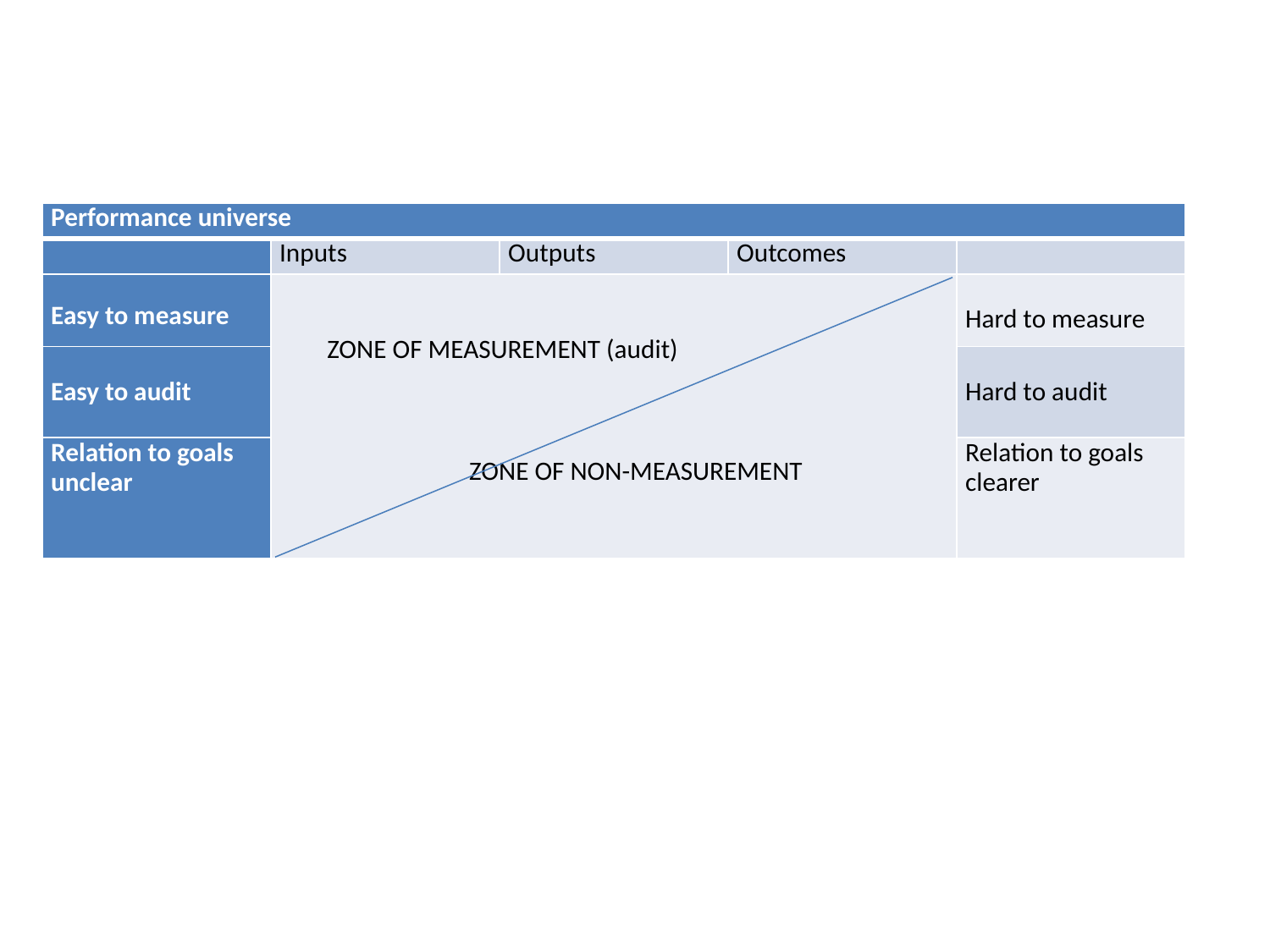

| Performance universe |  |  |  |  |
| --- | --- | --- | --- | --- |
|  | Inputs | Outputs | Outcomes |  |
| Easy to measure | ZONE OF MEASUREMENT (audit)     ZONE OF NON-MEASUREMENT |  |  | Hard to measure |
| Easy to audit |  |  |  | Hard to audit |
| Relation to goals unclear |  |  |  | Relation to goals clearer |